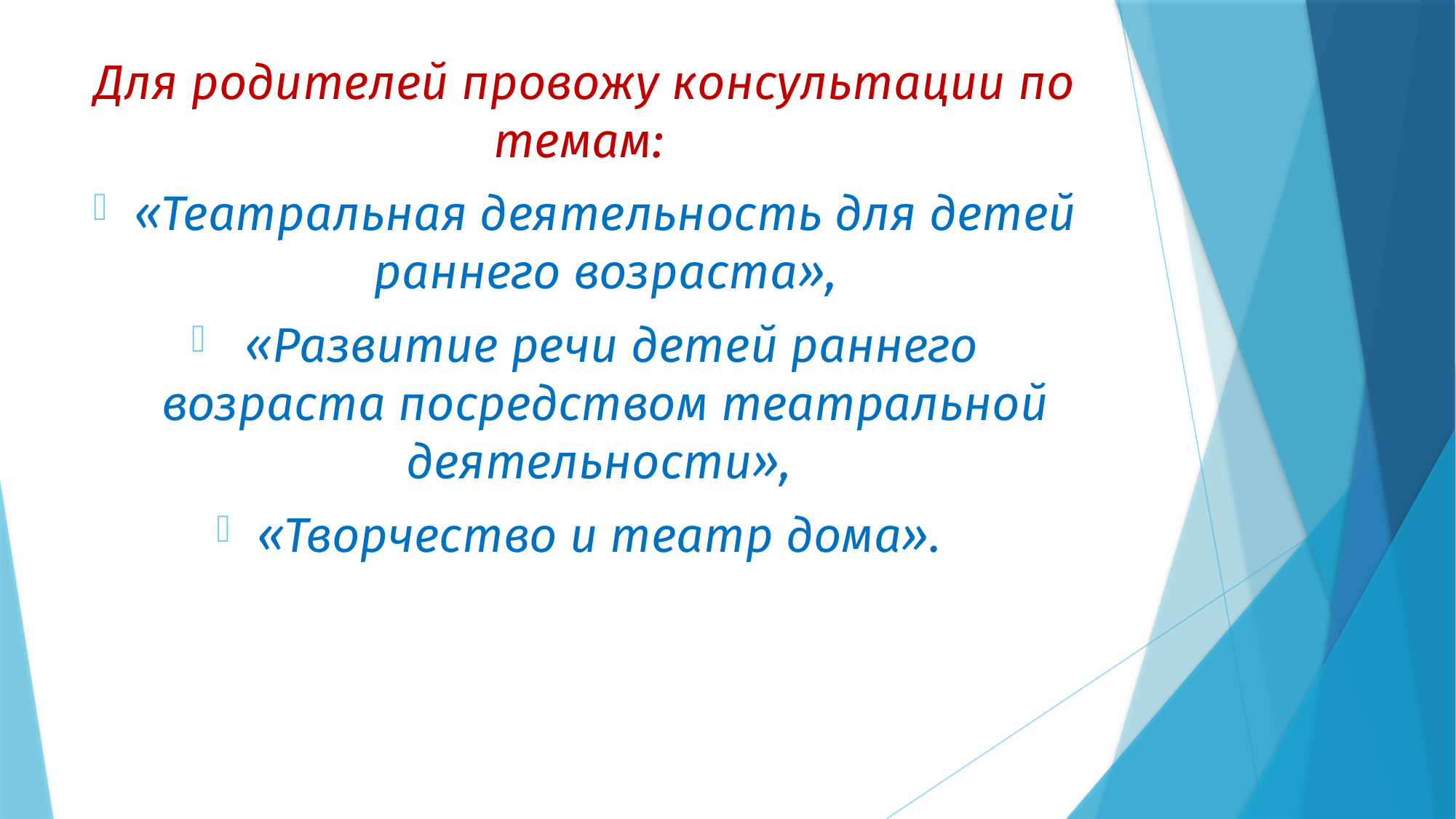

Для родителей провожу консультации по темам:
«Театральная деятельность для детей раннего возраста»,
 «Развитие речи детей раннего возраста посредством театральной деятельности»,
«Творчество и театр дома».